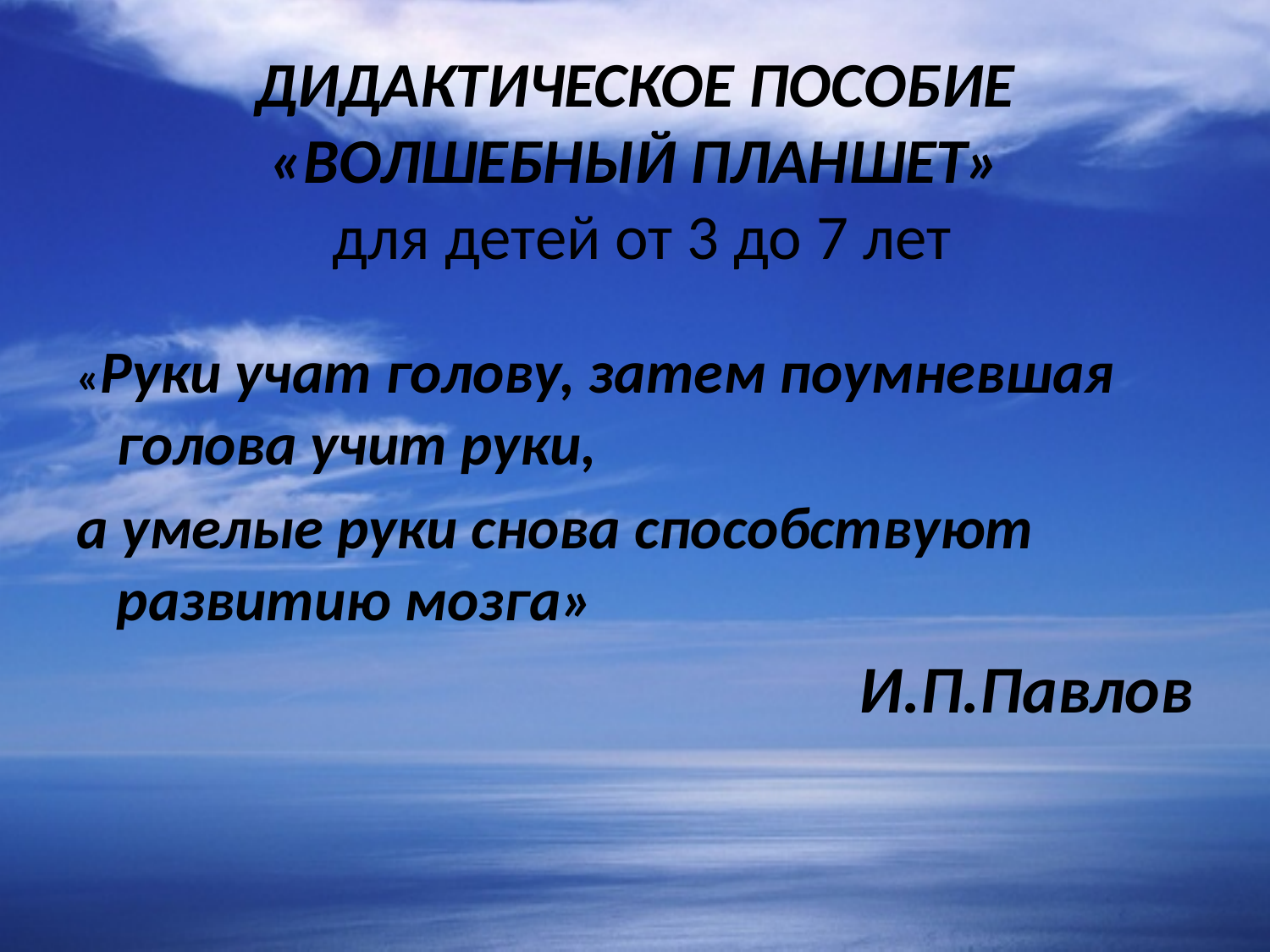

# ДИДАКТИЧЕСКОЕ ПОСОБИЕ «ВОЛШЕБНЫЙ ПЛАНШЕТ» для детей от 3 до 7 лет
«Руки учат голову, затем поумневшая голова учит руки,
а умелые руки снова способствуют развитию мозга»
 И.П.Павлов